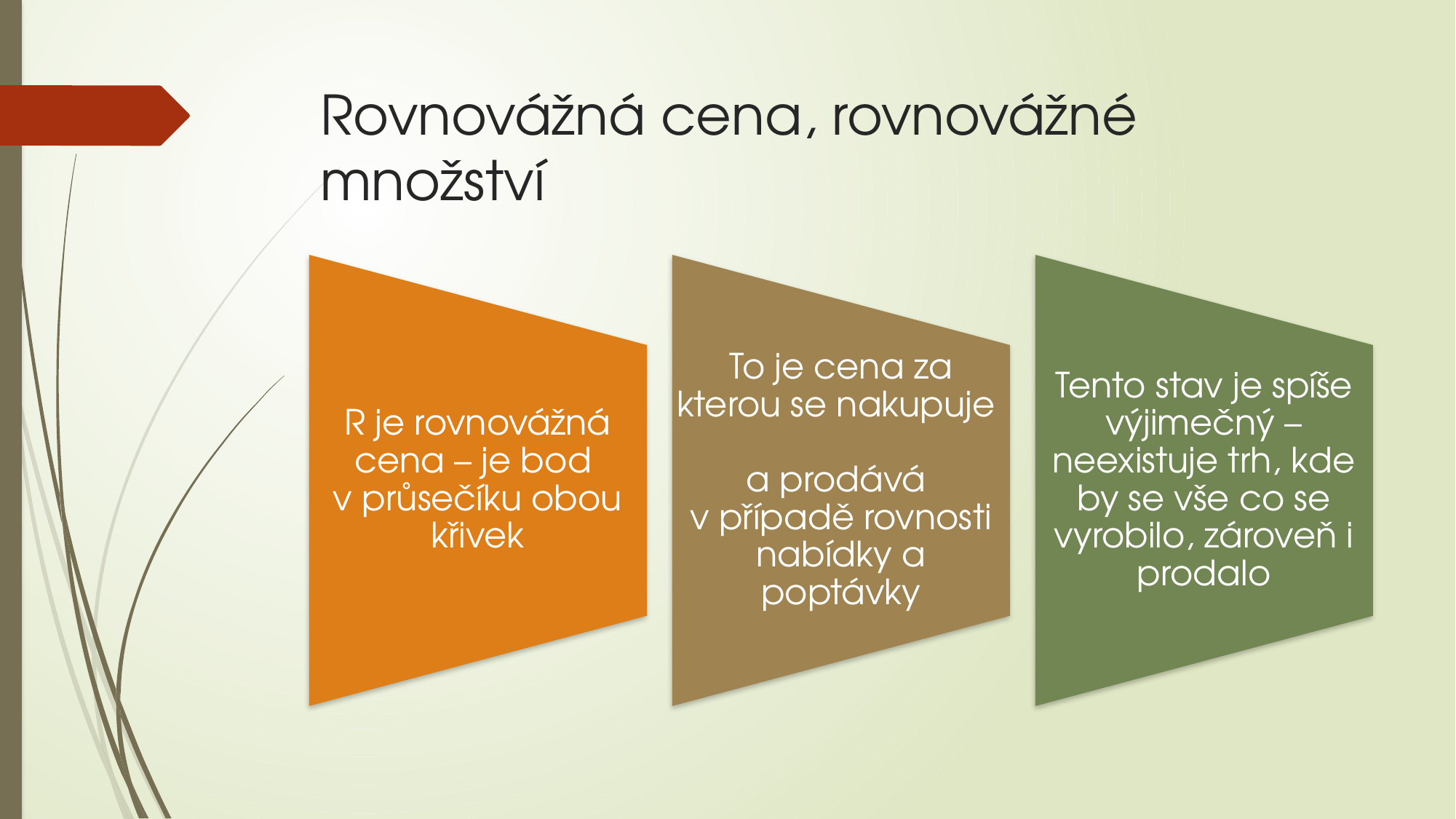

# Rovnovážná cena, rovnovážné množství
R je rovnovážná cena – je bod
v průsečíku obou křivek
To je cena za kterou se nakupuje
a prodává
v případě rovnosti nabídky a poptávky
Tento stav je spíše výjimečný – neexistuje trh, kde by se vše co se vyrobilo, zároveň i prodalo